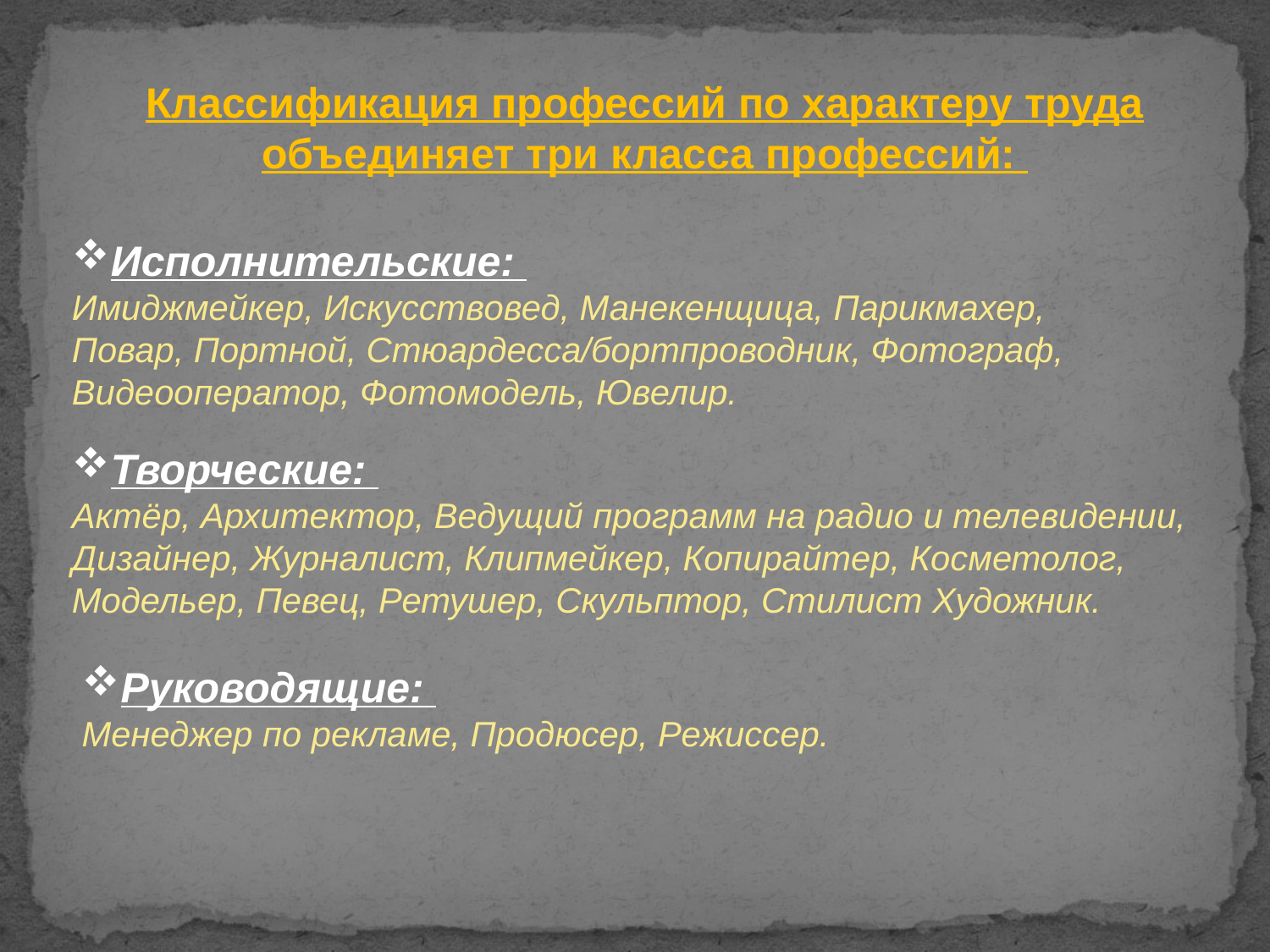

Классификация профессий по характеру труда объединяет три класса профессий:
Исполнительские:
Имиджмейкер, Искусствовед, Манекенщица, Парикмахер, Повар, Портной, Стюардесса/бортпроводник, Фотограф, Видеооператор, Фотомодель, Ювелир.

Творческие:
Актёр, Архитектор, Ведущий программ на радио и телевидении, Дизайнер, Журналист, Клипмейкер, Копирайтер, Косметолог, Модельер, Певец, Ретушер, Скульптор, Стилист Художник.

Руководящие:
Менеджер по рекламе, Продюсер, Режиссер.